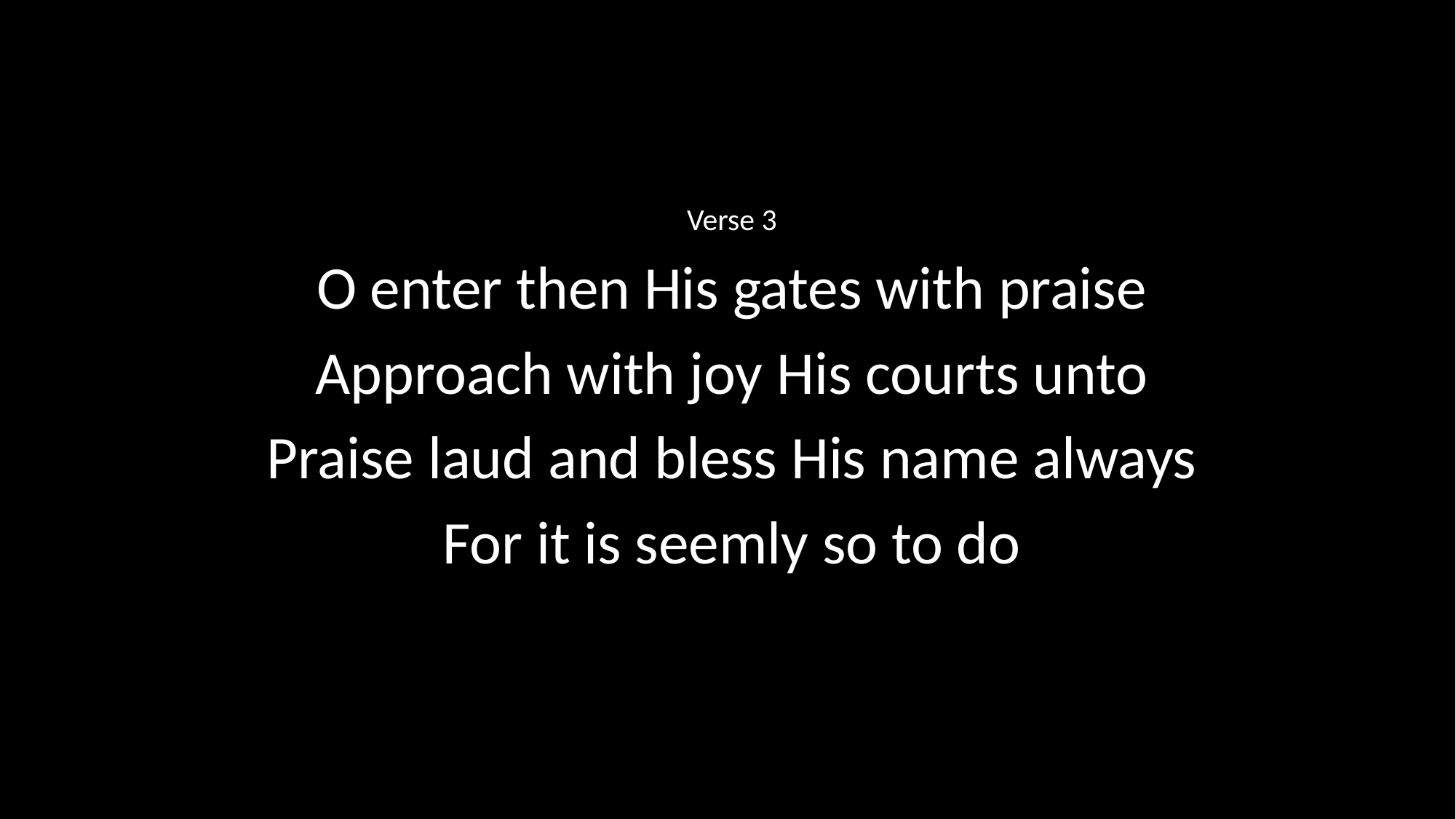

Verse 3
O enter then His gates with praise
Approach with joy His courts unto
Praise laud and bless His name always
For it is seemly so to do